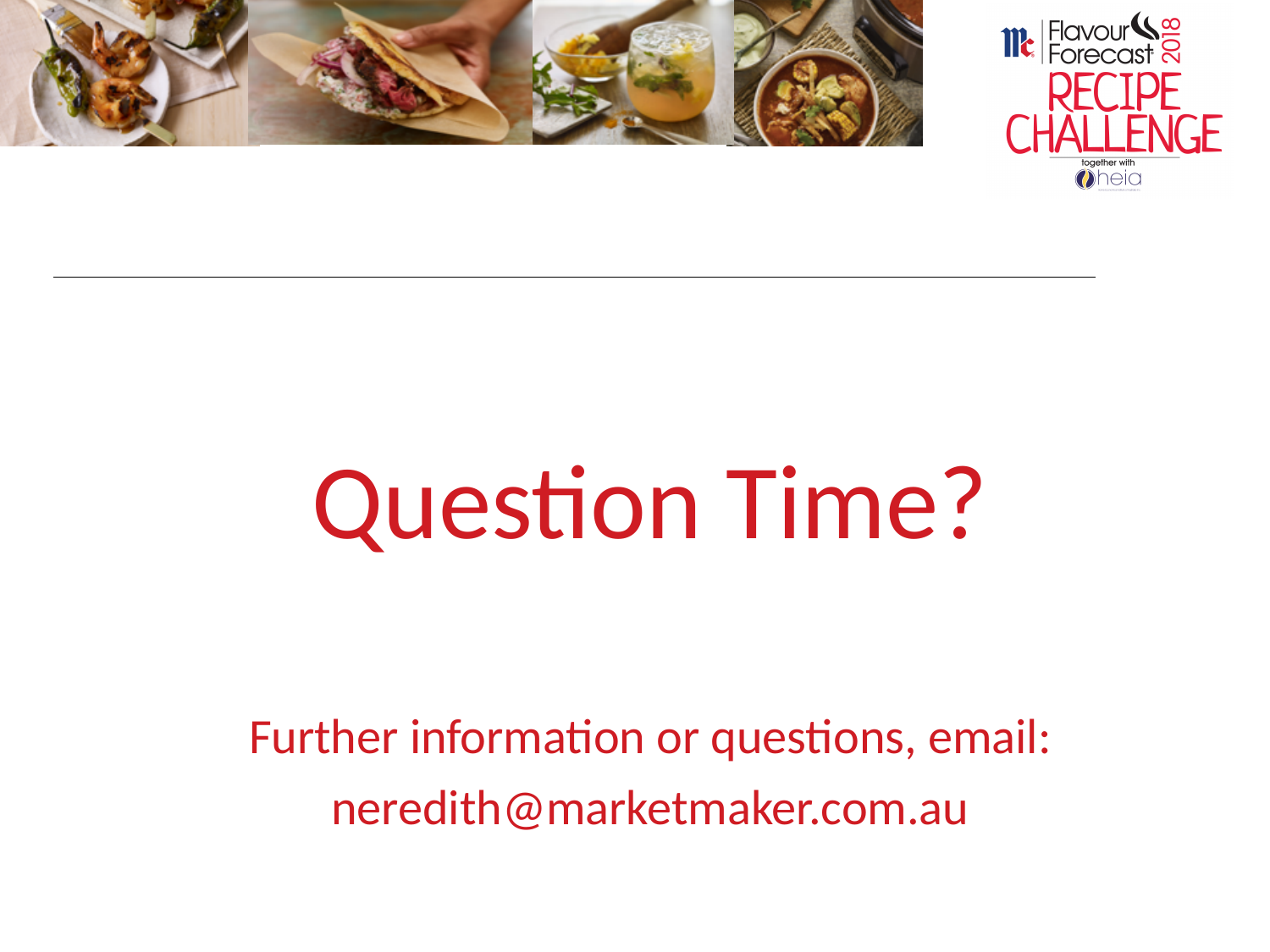

Question Time?

Further information or questions, email:
neredith@marketmaker.com.au